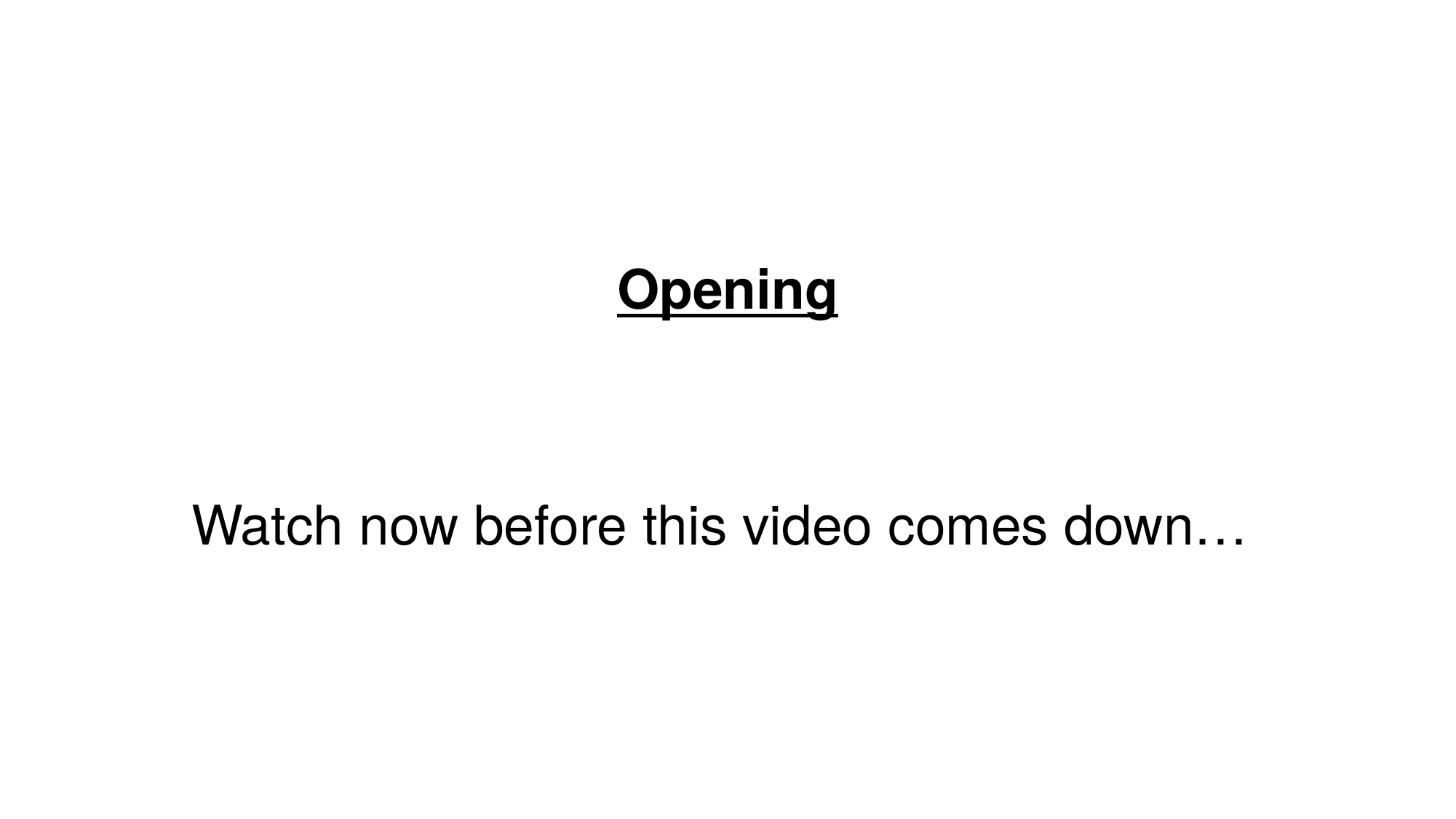

# Opening Watch now before this video comes down…